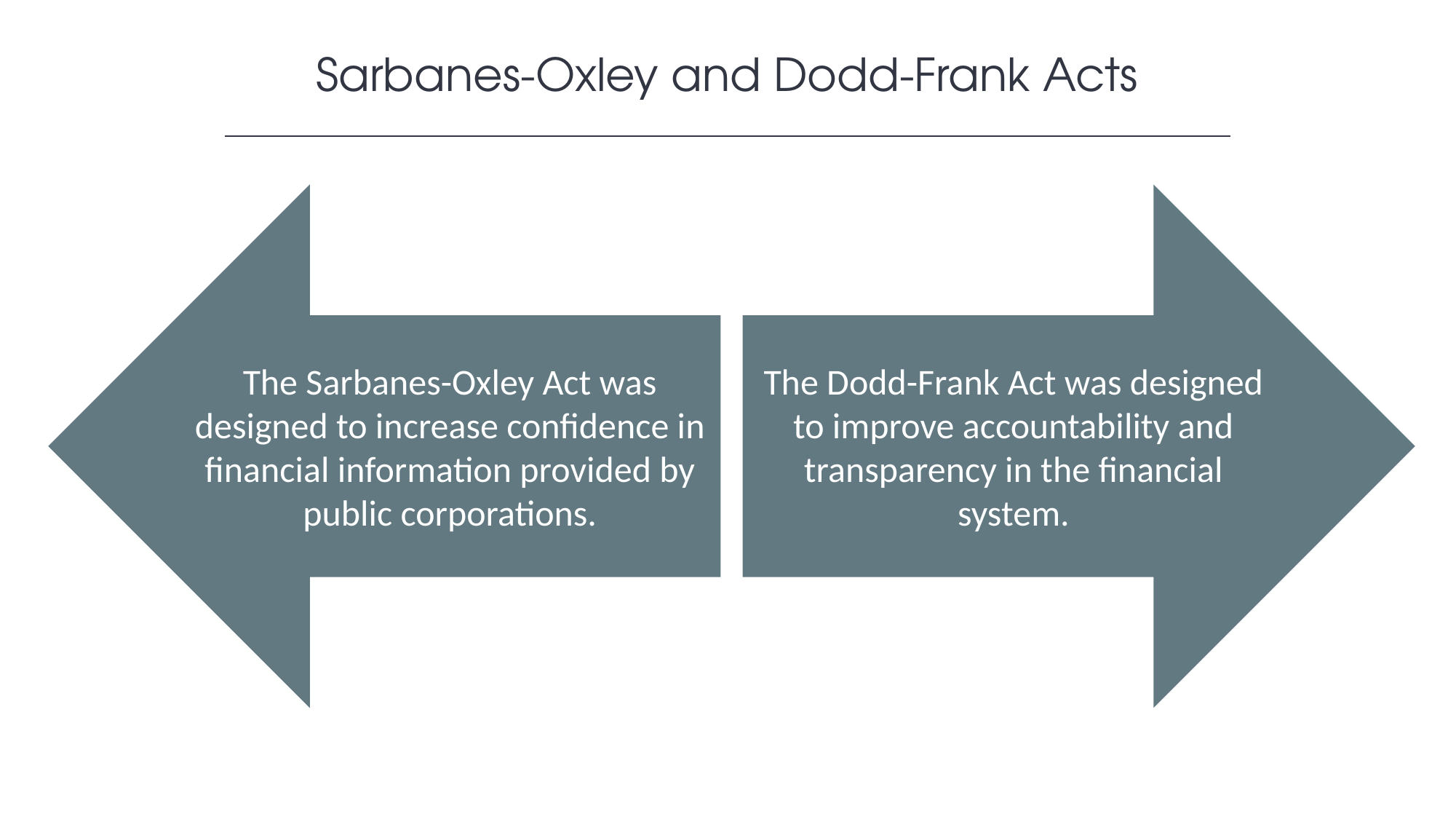

Sarbanes-Oxley and Dodd-Frank Acts
The Sarbanes-Oxley Act was designed to increase confidence in financial information provided by public corporations.
The Dodd-Frank Act was designed to improve accountability and transparency in the financial system.